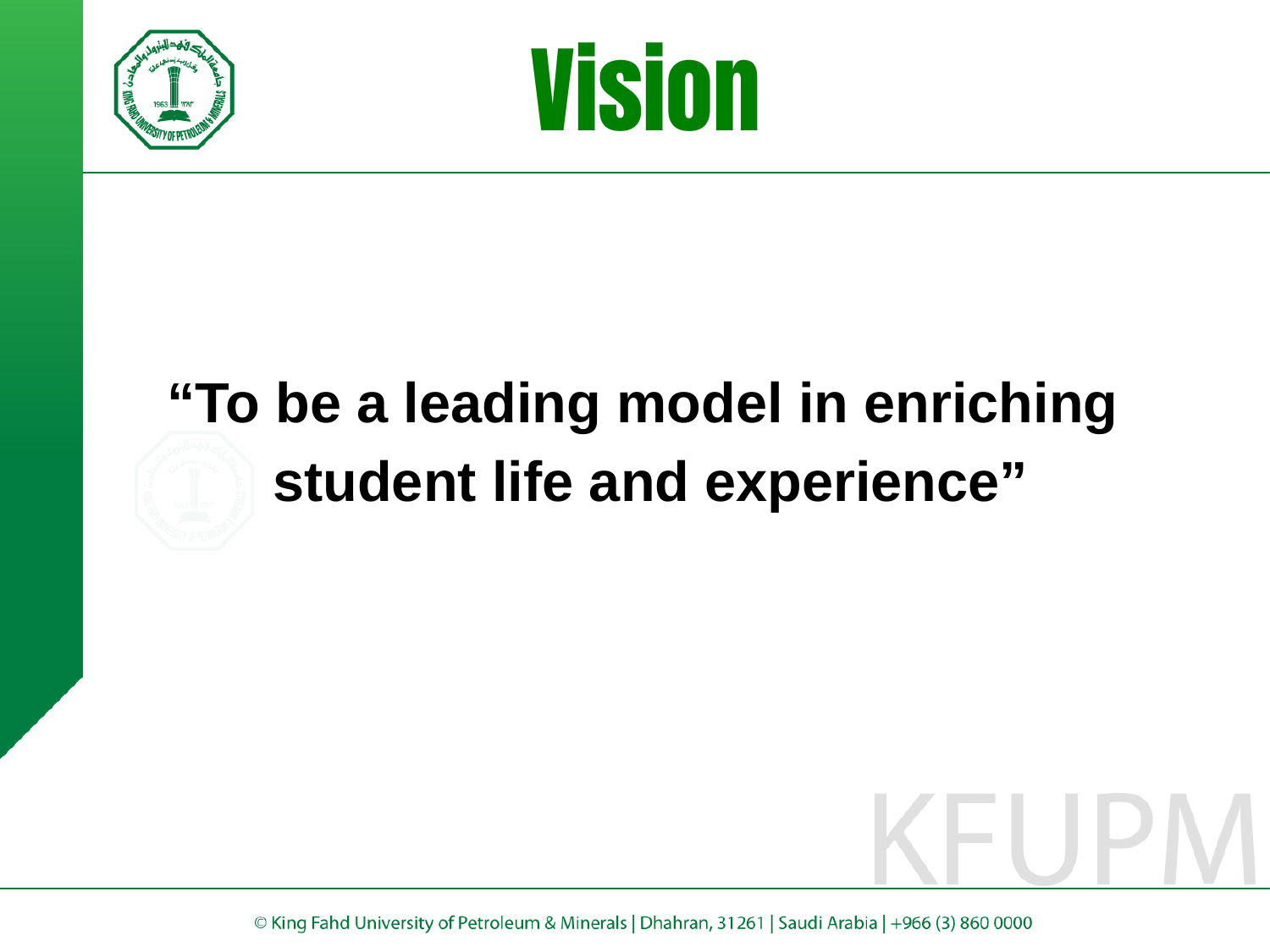

# Vision
“To be a leading model in enriching
student life and experience”